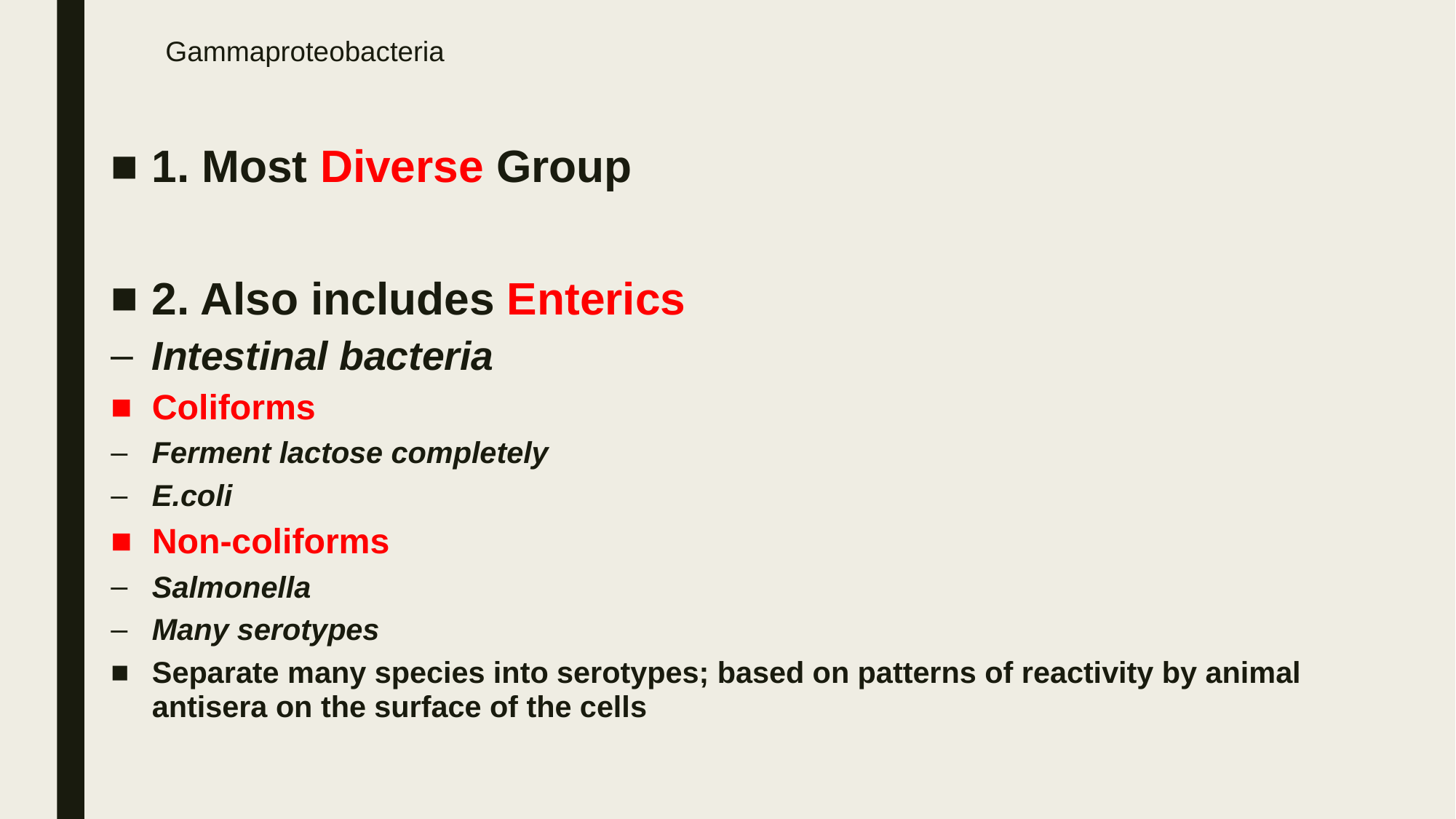

# Gammaproteobacteria
1. Most Diverse Group

2. Also includes Enterics
Intestinal bacteria
Coliforms
Ferment lactose completely
E.coli
Non-coliforms
Salmonella
Many serotypes
Separate many species into serotypes; based on patterns of reactivity by animal antisera on the surface of the cells